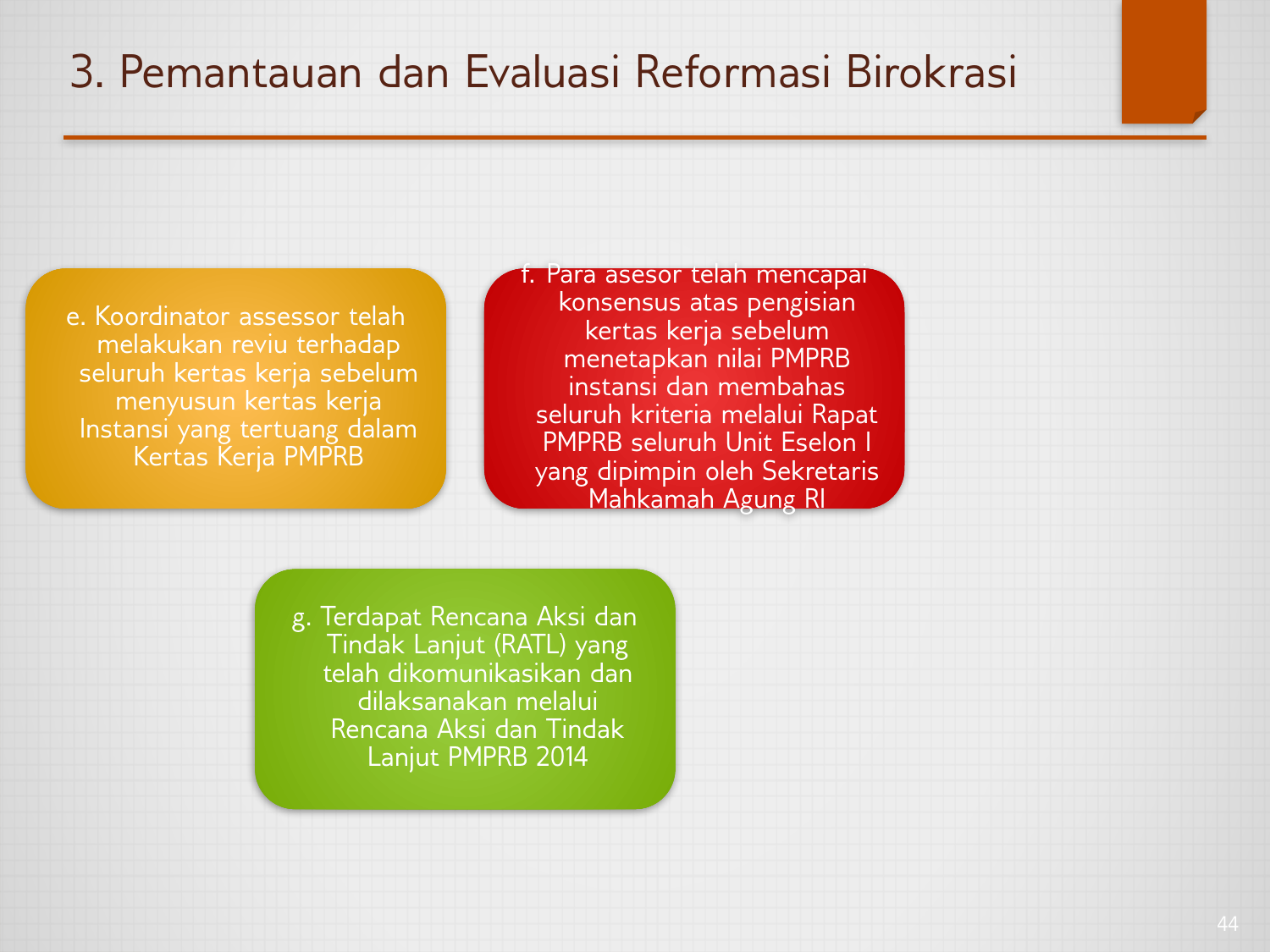

# 3. Pemantauan dan Evaluasi Reformasi Birokrasi
e. Koordinator assessor telah melakukan reviu terhadap seluruh kertas kerja sebelum menyusun kertas kerja Instansi yang tertuang dalam Kertas Kerja PMPRB
f. 	Para asesor telah mencapai konsensus atas pengisian kertas kerja sebelum menetapkan nilai PMPRB instansi dan membahas seluruh kriteria melalui Rapat PMPRB seluruh Unit Eselon I yang dipimpin oleh Sekretaris Mahkamah Agung RI
g. Terdapat Rencana Aksi dan Tindak Lanjut (RATL) yang telah dikomunikasikan dan dilaksanakan melalui Rencana Aksi dan Tindak Lanjut PMPRB 2014
44